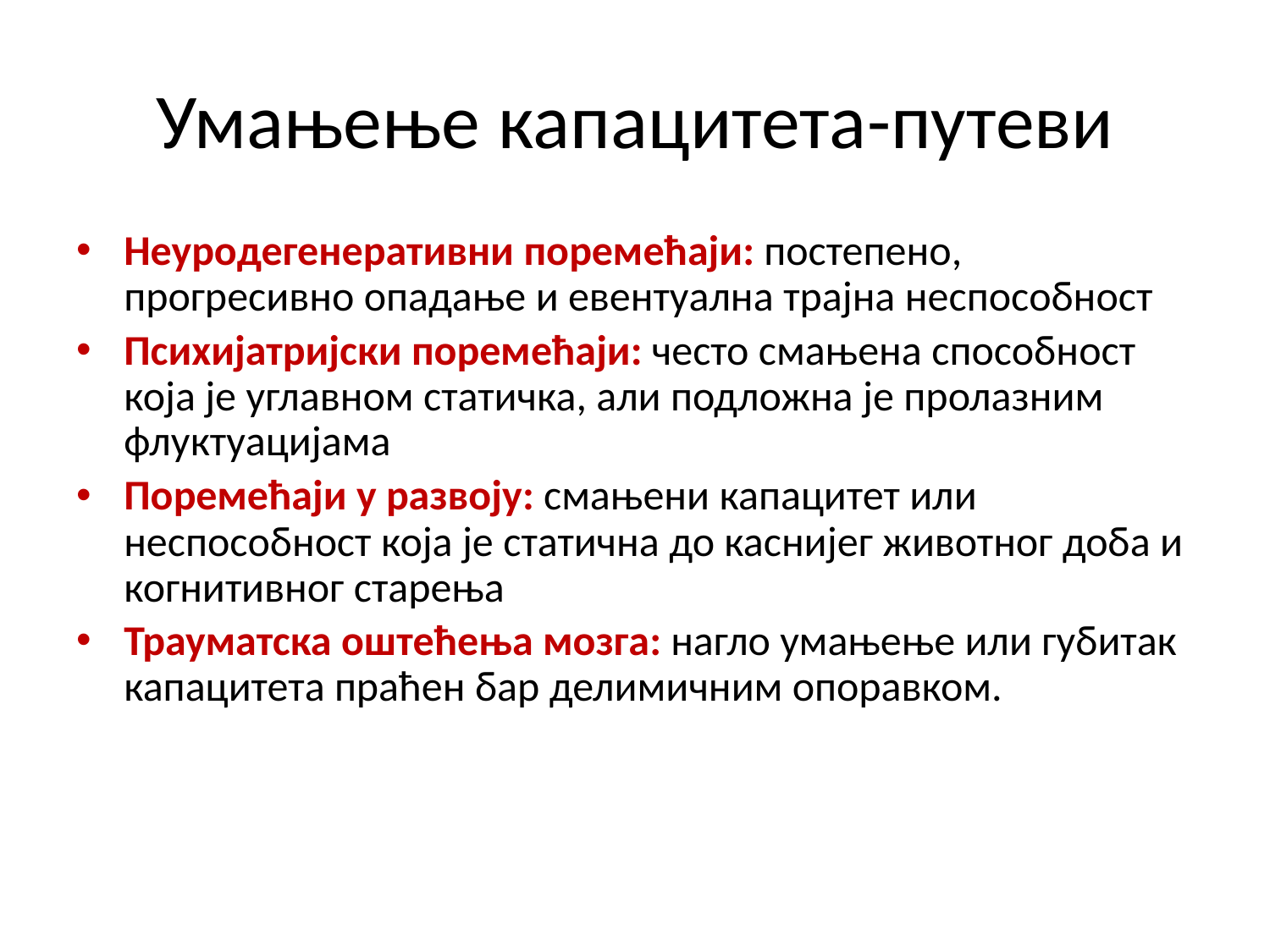

# Умањење капацитета-путеви
Неуродегенеративни поремећаји: постепено, прогресивно опадање и евентуална трајна неспособност
Психијатријски поремећаји: често смањена способност која је углавном статичка, али подложна је пролазним флуктуацијама
Поремећаји у развоју: смањени капацитет или неспособност која је статична до каснијег животног доба и когнитивног старења
Трауматска оштећења мозга: нагло умањење или губитак капацитета праћен бар делимичним опоравком.